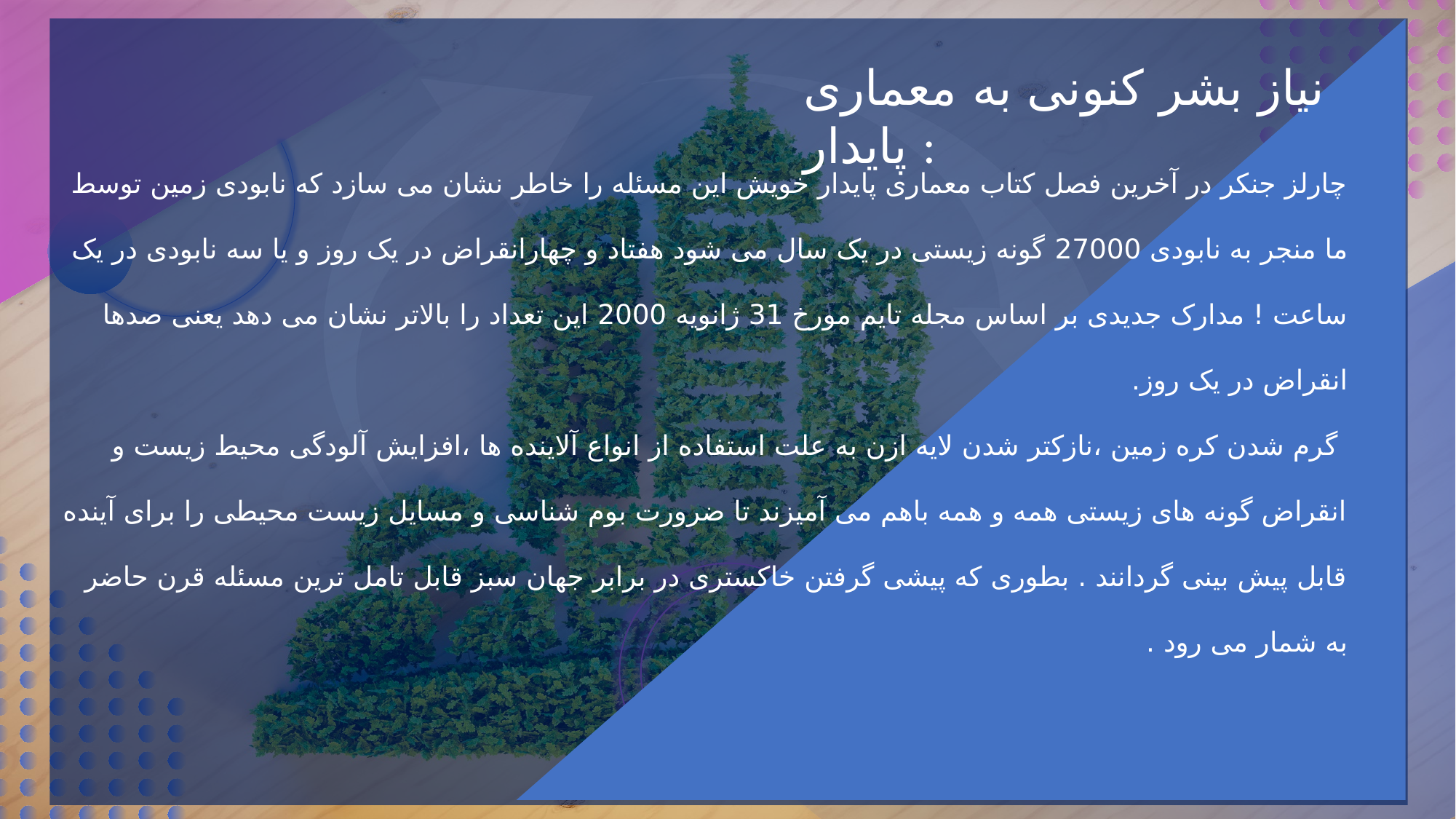

نیاز بشر کنونی به معماری پایدار :
چارلز جنکر در آخرین فصل کتاب معماری پایدار خویش این مسئله را خاطر نشان می سازد که نابودی زمین توسط ما منجر به نابودی 27000 گونه زیستی در یک سال می شود هفتاد و چهارانقراض در یک روز و یا سه نابودی در یک ساعت ! مدارک جدیدی بر اساس مجله تایم مورخ 31 ژانویه 2000 این تعداد را بالاتر نشان می دهد یعنی صدها انقراض در یک روز.
 گرم شدن کره زمین ،نازکتر شدن لایه ازن به علت استفاده از انواع آلاینده ها ،افزایش آلودگی محیط زیست و انقراض گونه های زیستی همه و همه باهم می آمیزند تا ضرورت بوم شناسی و مسایل زیست محیطی را برای آینده قابل پیش بینی گردانند . بطوری که پیشی گرفتن خاکستری در برابر جهان سبز قابل تامل ترین مسئله قرن حاضر به شمار می رود .

9